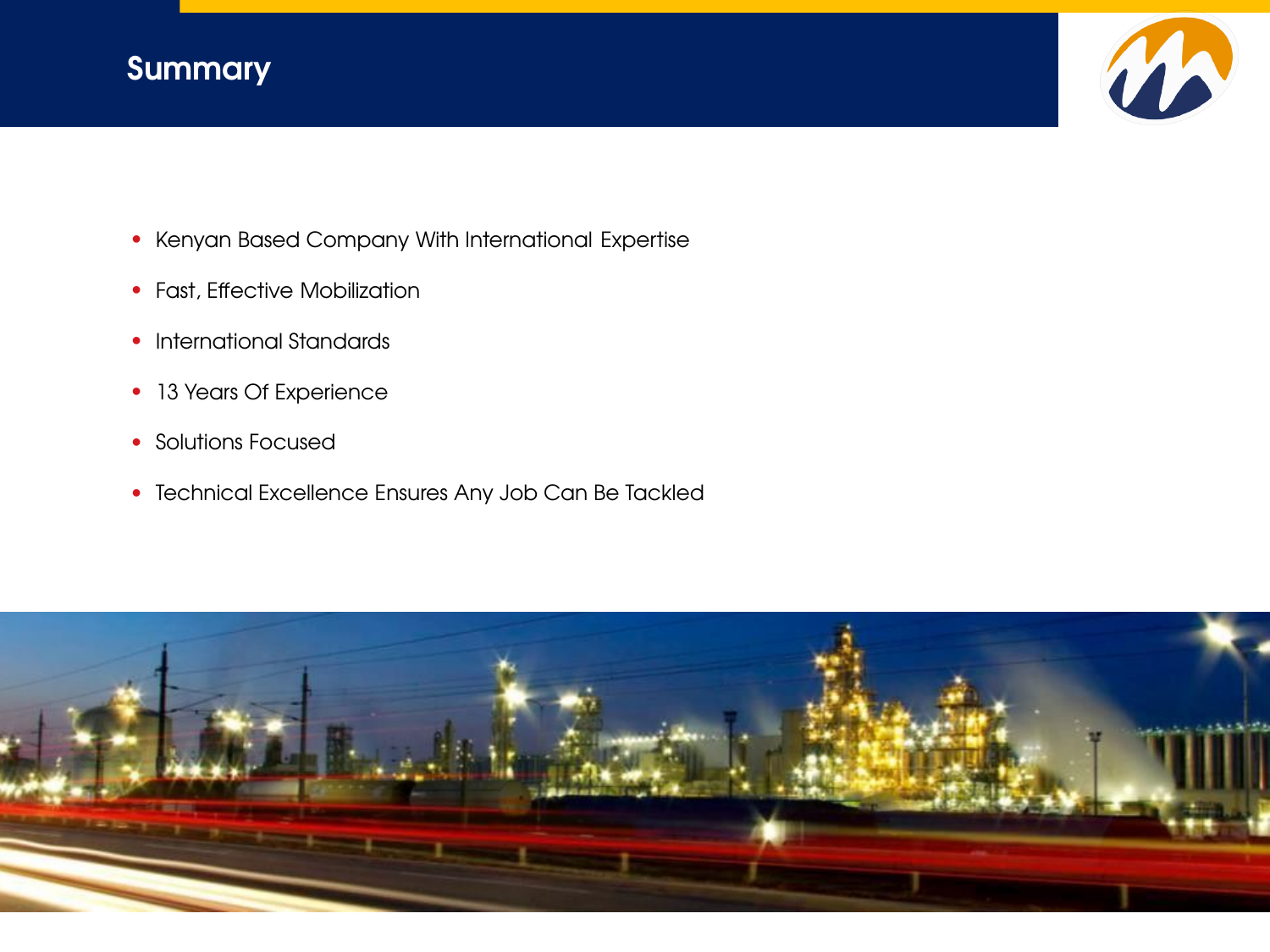

# Summary
Kenyan Based Company With International Expertise
Fast, Effective Mobilization
International Standards
13 Years Of Experience
Solutions Focused
Technical Excellence Ensures Any Job Can Be Tackled